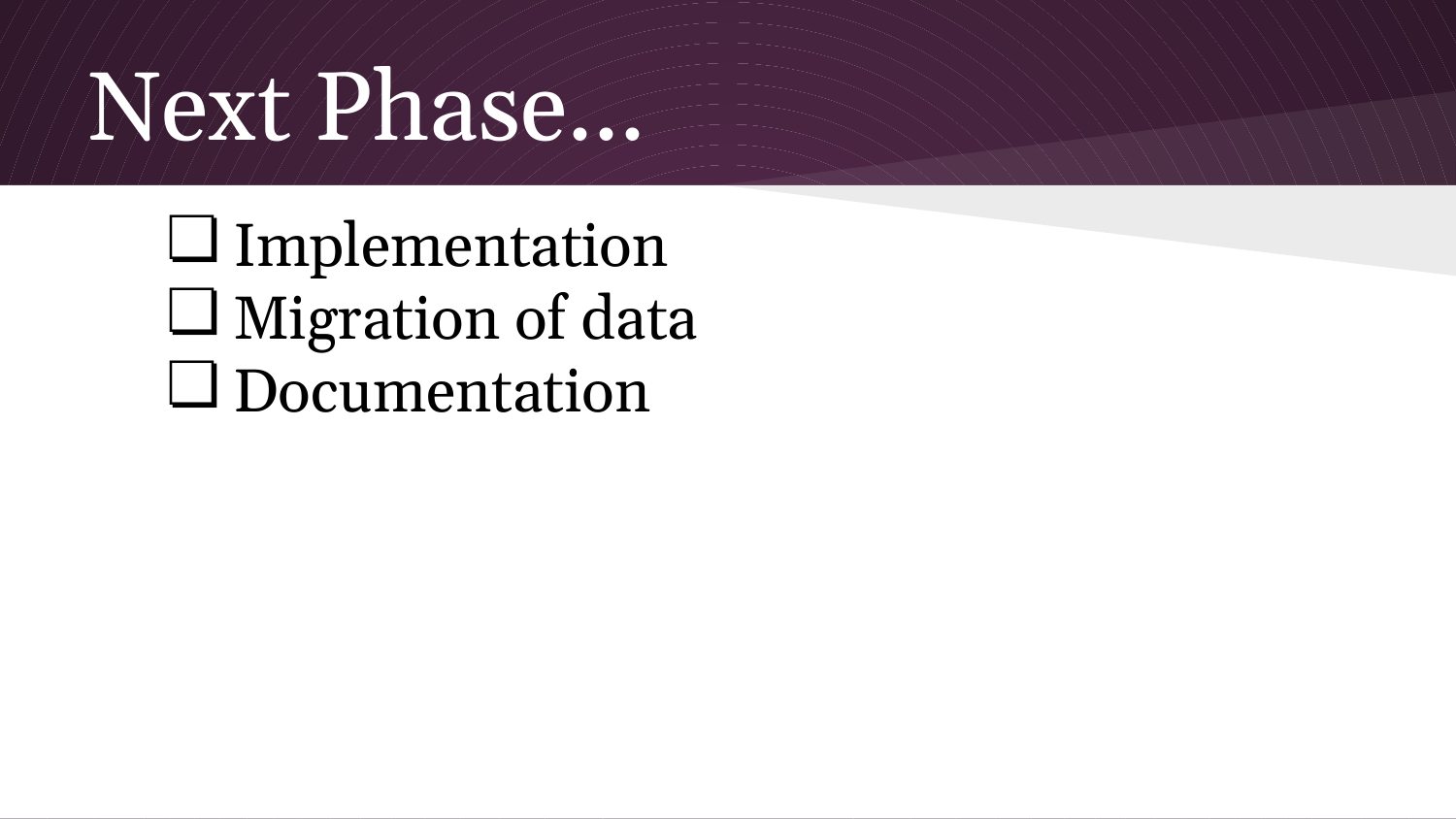

# Next Phase...
Implementation
Migration of data
Documentation